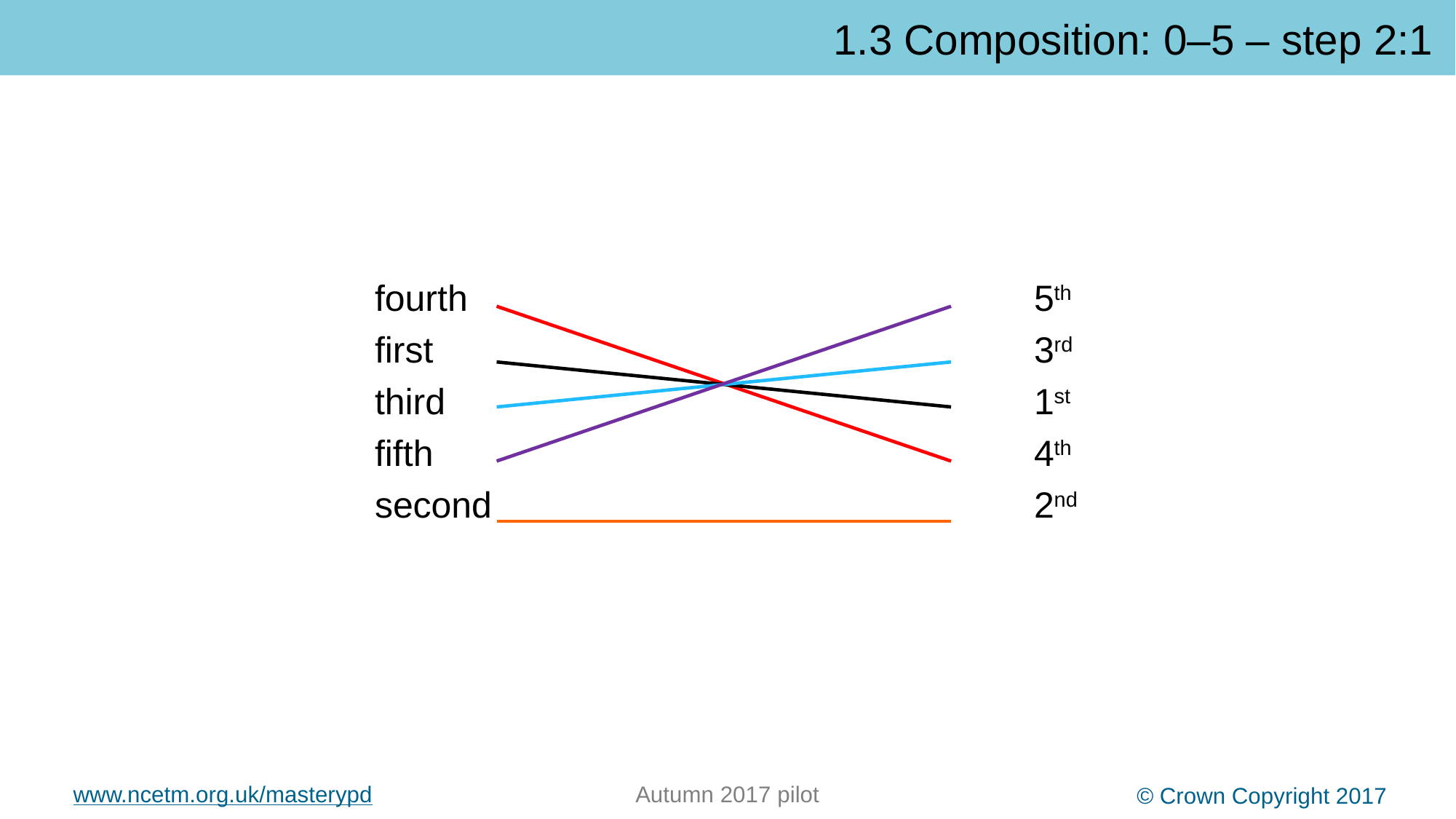

1.3 Composition: 0–5 – step 2:1
| fourth | 5th |
| --- | --- |
| first | 3rd |
| third | 1st |
| fifth | 4th |
| second | 2nd |